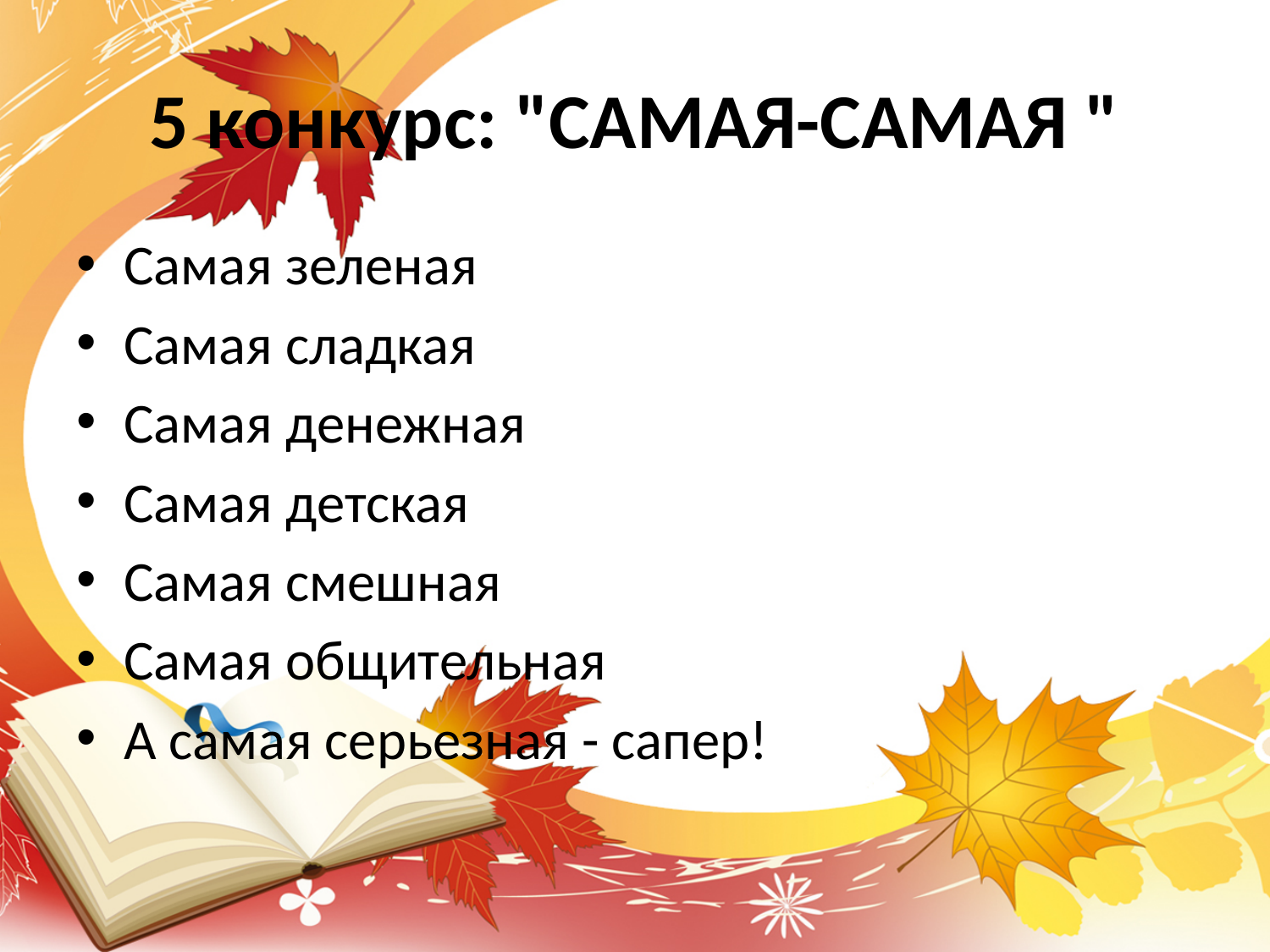

# 5 конкурс: "САМАЯ-САМАЯ "
Самая зеленая
Самая сладкая
Самая денежная
Самая детская
Самая смешная
Самая общительная
А самая серьезная - сапер!